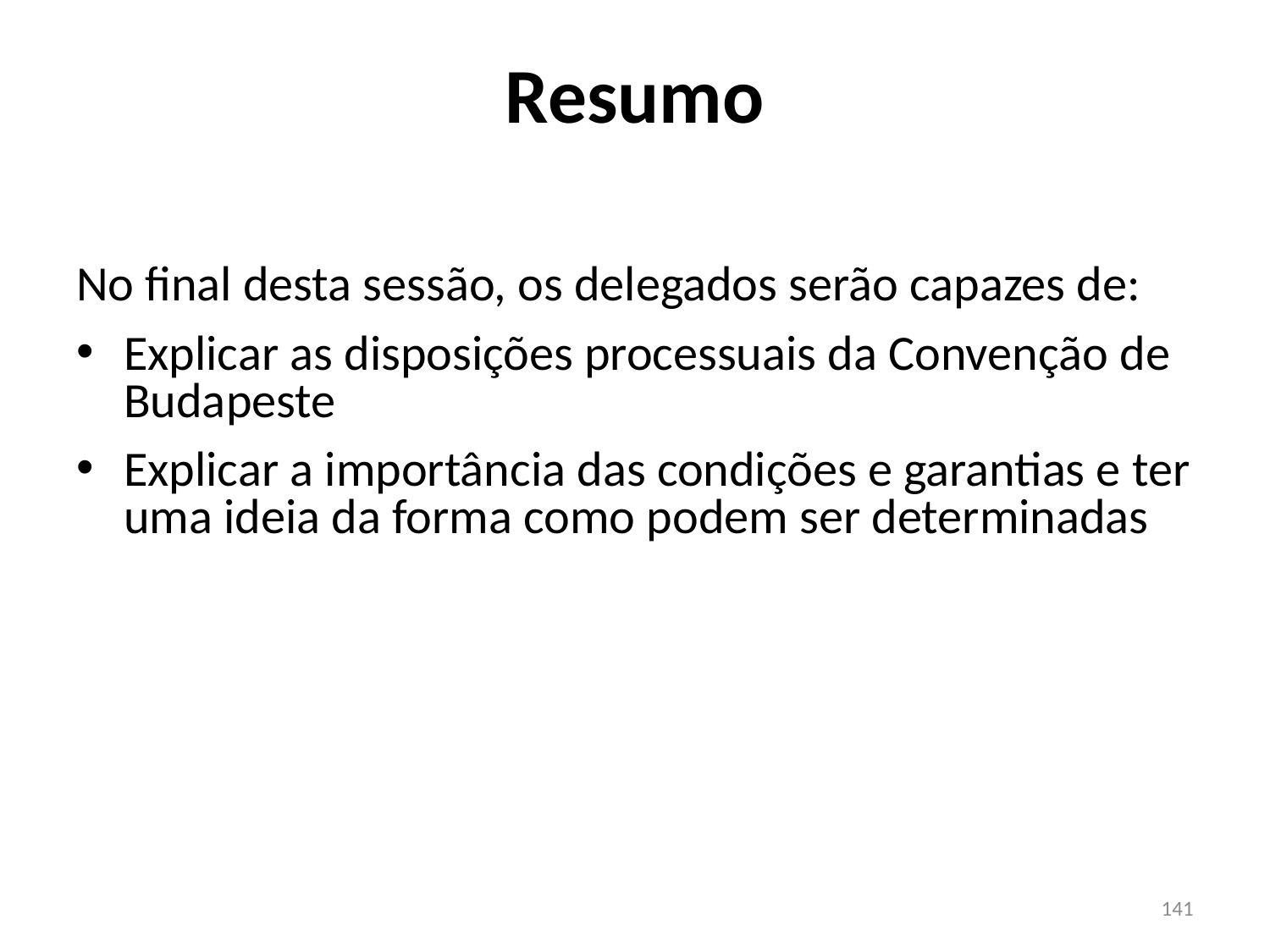

# Resumo

No final desta sessão, os delegados serão capazes de:
Explicar as disposições processuais da Convenção de Budapeste
Explicar a importância das condições e garantias e ter uma ideia da forma como podem ser determinadas

141